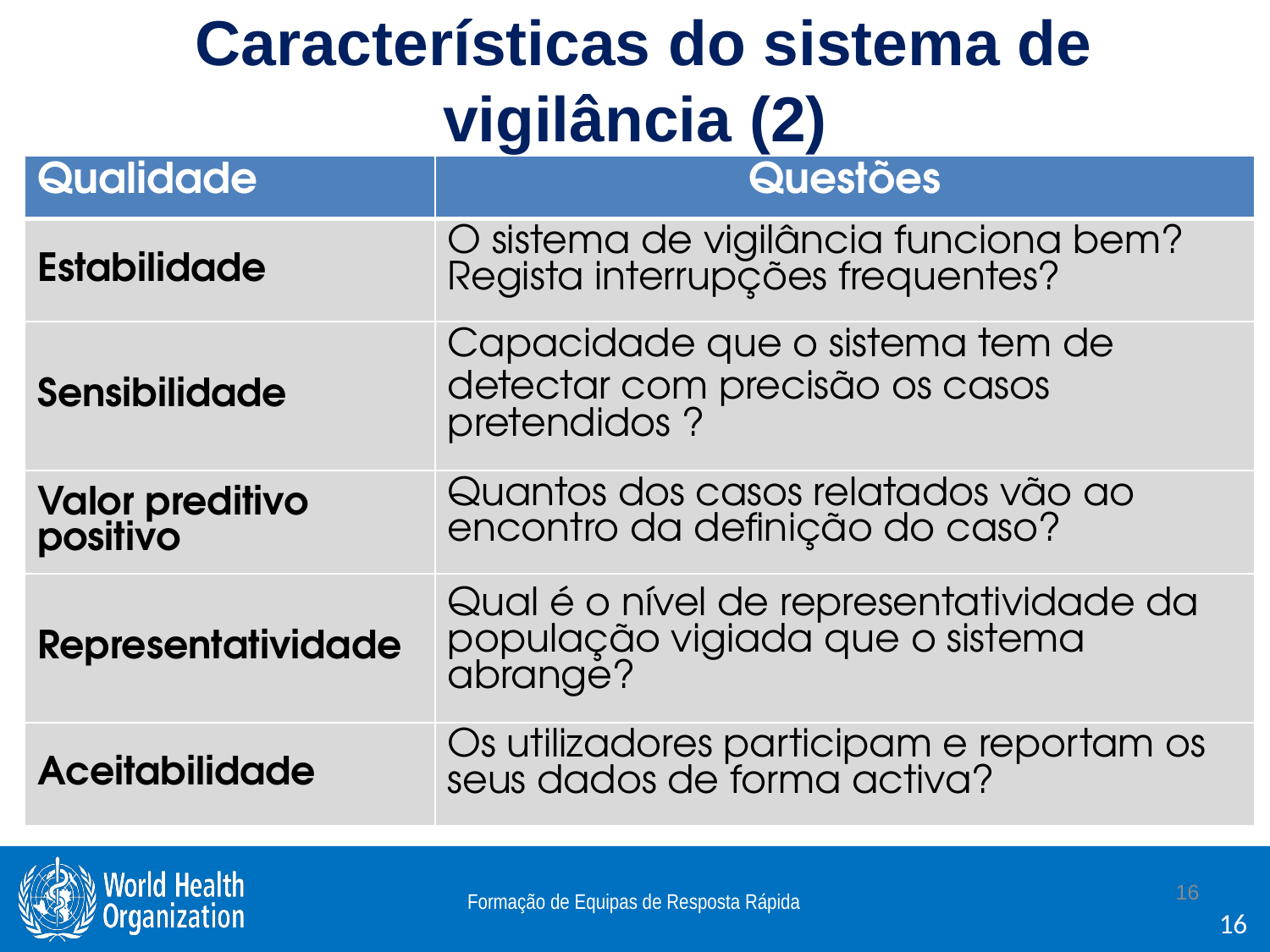

Características do sistema de vigilância (2)
| Qualidade | Questões |
| --- | --- |
| Estabilidade | O sistema de vigilância funciona bem? Regista interrupções frequentes? |
| Sensibilidade | Capacidade que o sistema tem de detectar com precisão os casos pretendidos ? |
| Valor preditivo positivo | Quantos dos casos relatados vão ao encontro da definição do caso? |
| Representatividade | Qual é o nível de representatividade da população vigiada que o sistema abrange? |
| Aceitabilidade | Os utilizadores participam e reportam os seus dados de forma activa? |
16